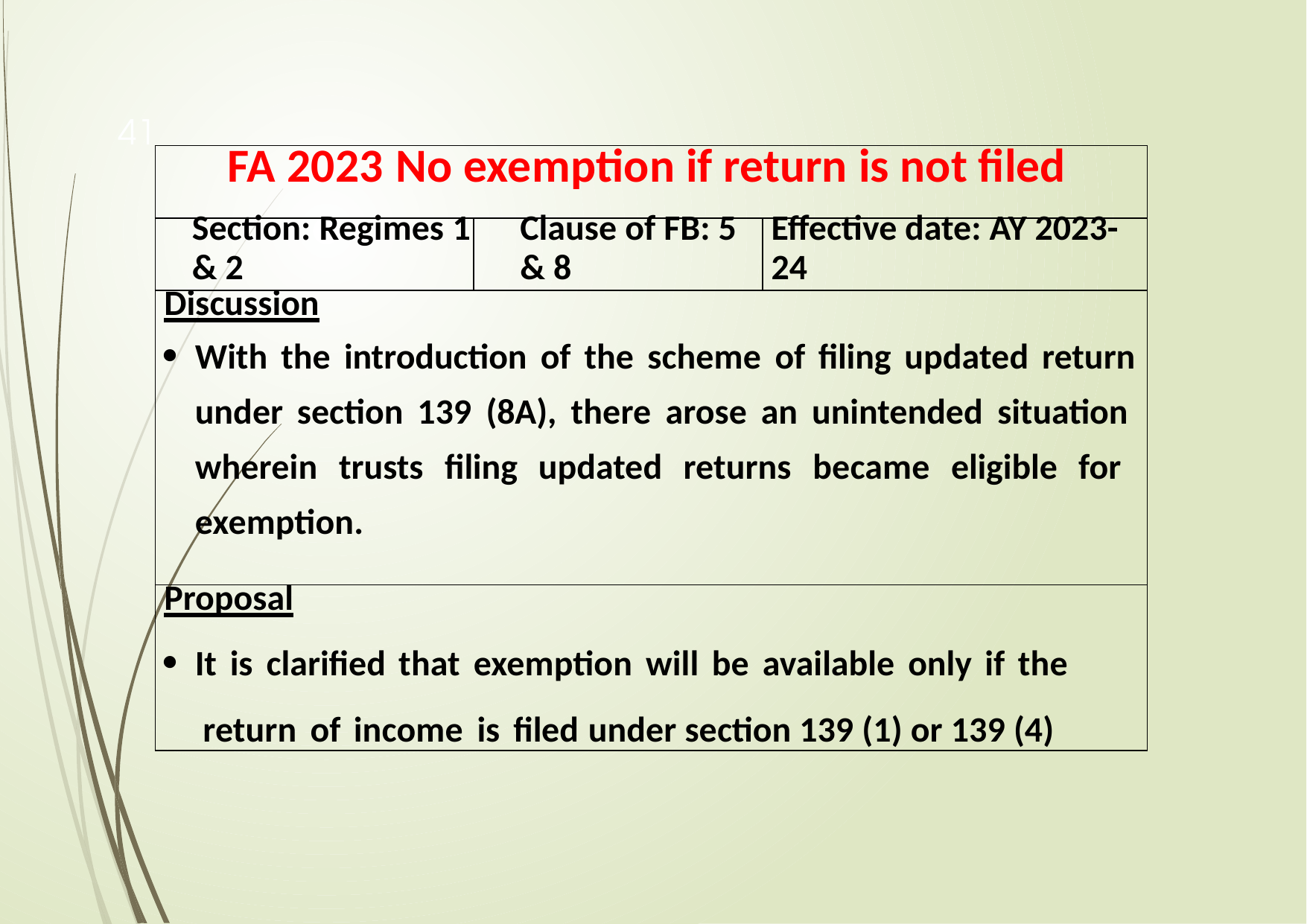

41
| FA 2023 No exemption if return is not filed |  |  |
| --- | --- | --- |
| Section: Regimes 1 & 2 | Clause of FB: 5 & 8 | Effective date: AY 2023- 24 |
| Discussion With the introduction of the scheme of filing updated return under section 139 (8A), there arose an unintended situation wherein trusts filing updated returns became eligible for exemption. |  |  |
| Proposal It is clarified that exemption will be available only if the return of income is filed under section 139 (1) or 139 (4) |  |  |